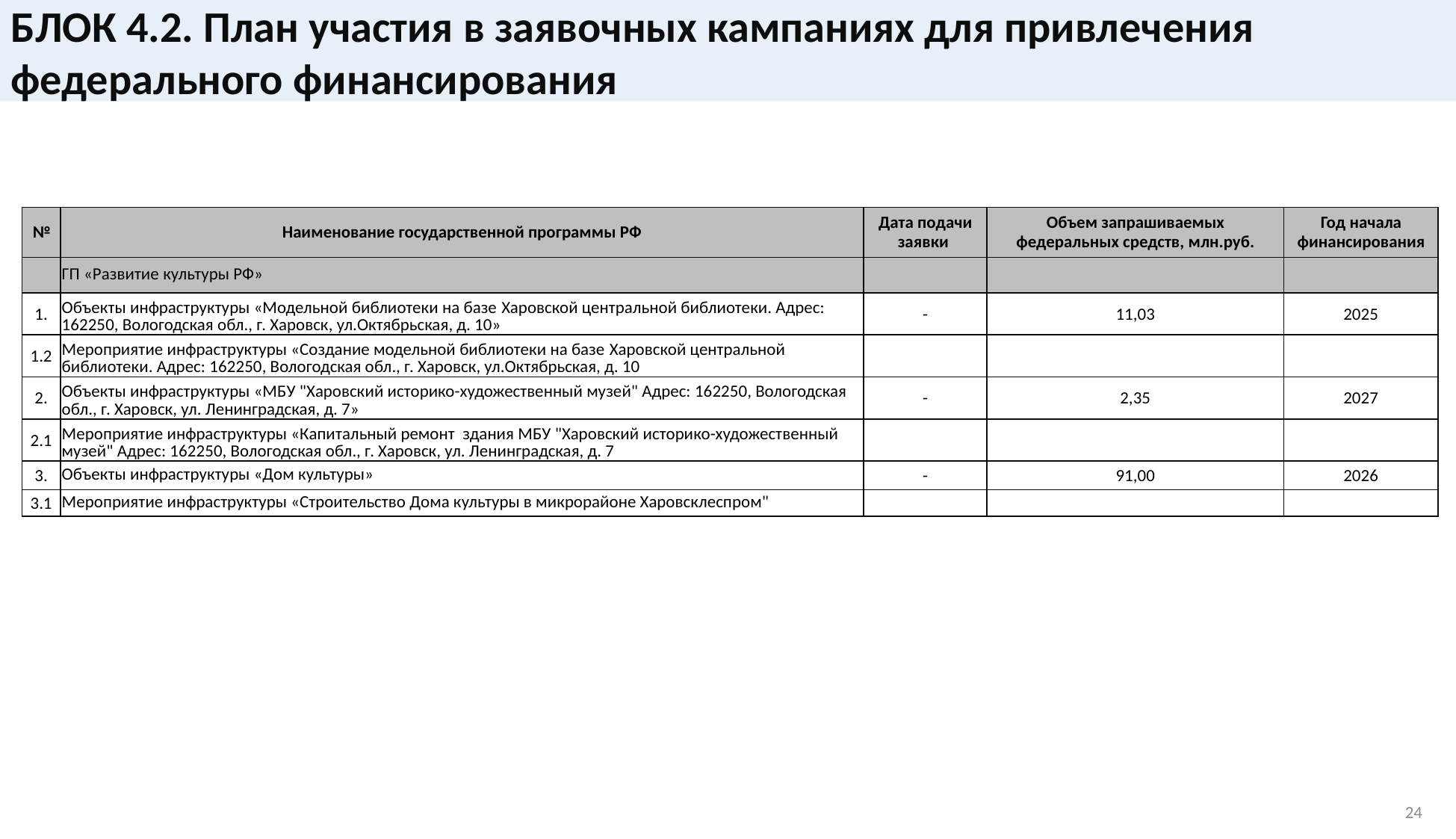

БЛОК 4.2. План участия в заявочных кампаниях для привлечения федерального финансирования
| № | Наименование государственной программы РФ | Дата подачи заявки | Объем запрашиваемых федеральных средств, млн.руб. | Год начала финансирования |
| --- | --- | --- | --- | --- |
|  | ГП «Развитие культуры РФ» |  |  |  |
| 1. | Объекты инфраструктуры «Модельной библиотеки на базе Харовской центральной библиотеки. Адрес: 162250, Вологодская обл., г. Харовск, ул.Октябрьская, д. 10» | - | 11,03 | 2025 |
| 1.2 | Мероприятие инфраструктуры «Создание модельной библиотеки на базе Харовской центральной библиотеки. Адрес: 162250, Вологодская обл., г. Харовск, ул.Октябрьская, д. 10 |  |  |  |
| 2. | Объекты инфраструктуры «МБУ "Харовский историко-художественный музей" Адрес: 162250, Вологодская обл., г. Харовск, ул. Ленинградская, д. 7» | - | 2,35 | 2027 |
| 2.1 | Мероприятие инфраструктуры «Капитальный ремонт здания МБУ "Харовский историко-художественный музей" Адрес: 162250, Вологодская обл., г. Харовск, ул. Ленинградская, д. 7 |  |  |  |
| 3. | Объекты инфраструктуры «Дом культуры» | - | 91,00 | 2026 |
| 3.1 | Мероприятие инфраструктуры «Строительство Дома культуры в микрорайоне Харовсклеспром" |  |  |  |
24